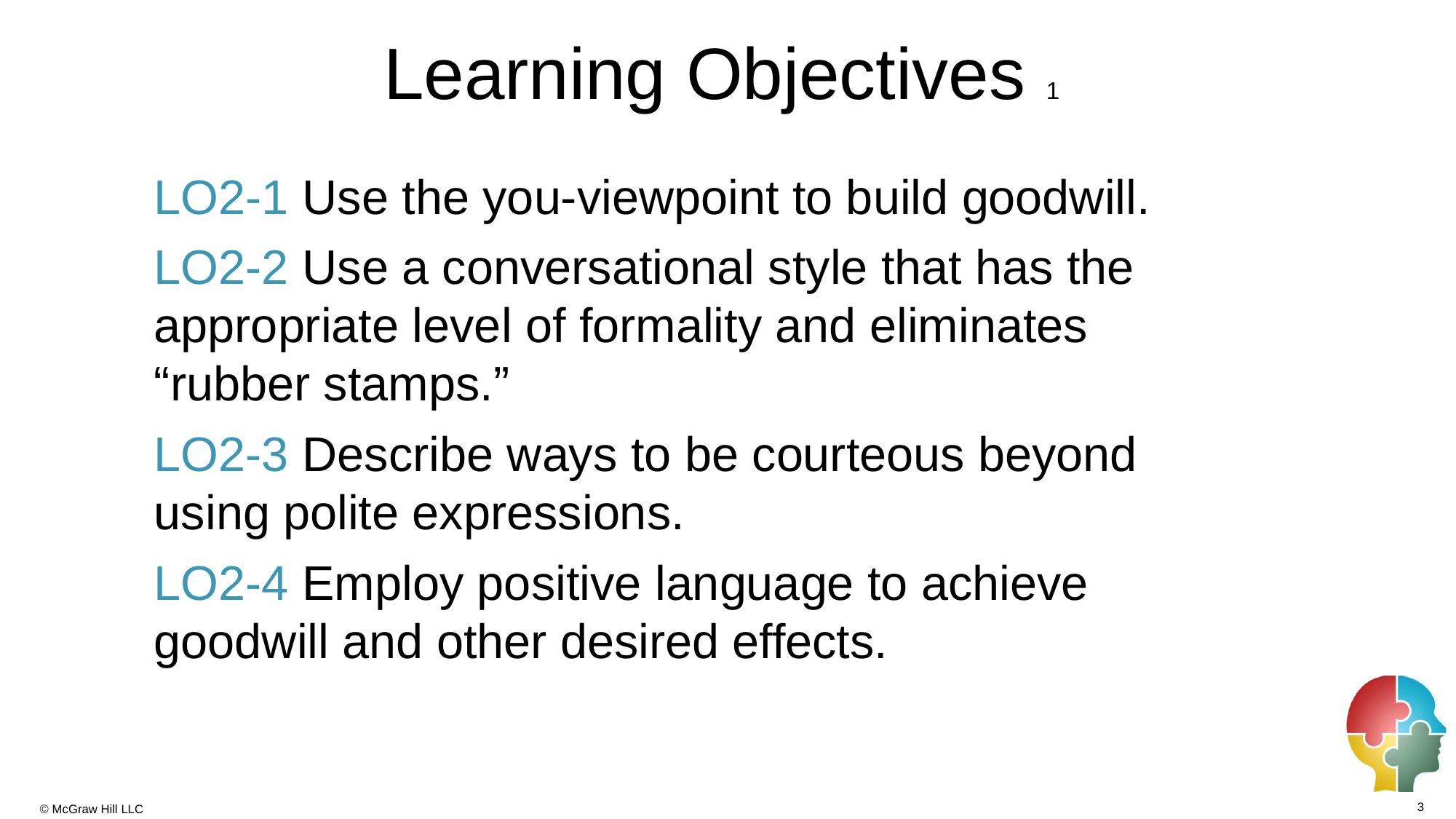

# Learning Objectives 1
LO2-1 Use the you-viewpoint to build goodwill.
LO2-2 Use a conversational style that has the appropriate level of formality and eliminates “rubber stamps.”
LO2-3 Describe ways to be courteous beyond using polite expressions.
LO2-4 Employ positive language to achieve goodwill and other desired effects.
3